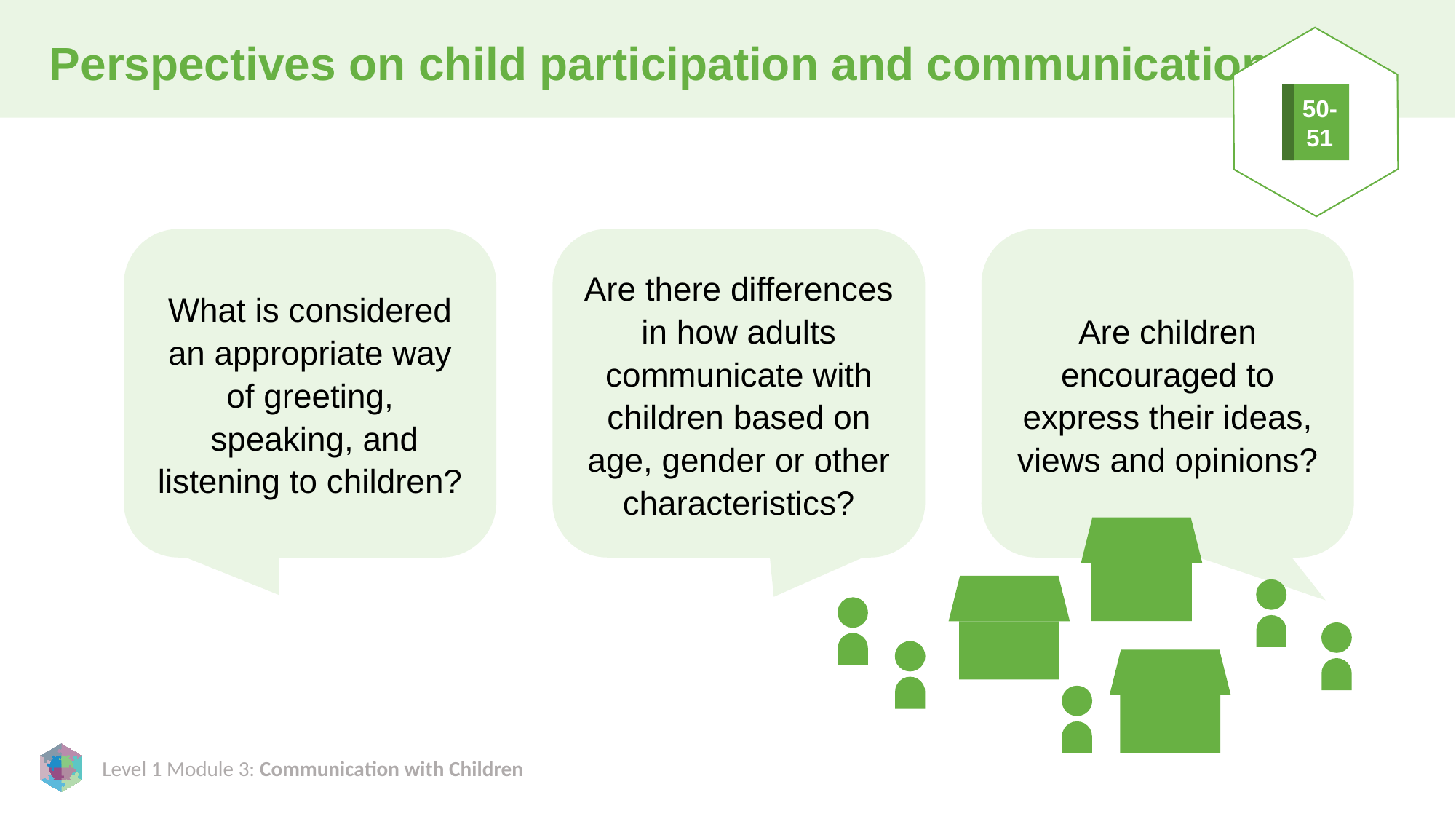

# Perspectives on child participation and communication

50-51

What is considered an appropriate way of greeting,  speaking, and listening to children?
Are there differences in how adults communicate with children based on age, gender or other characteristics?
Are children encouraged to express their ideas, views and opinions?